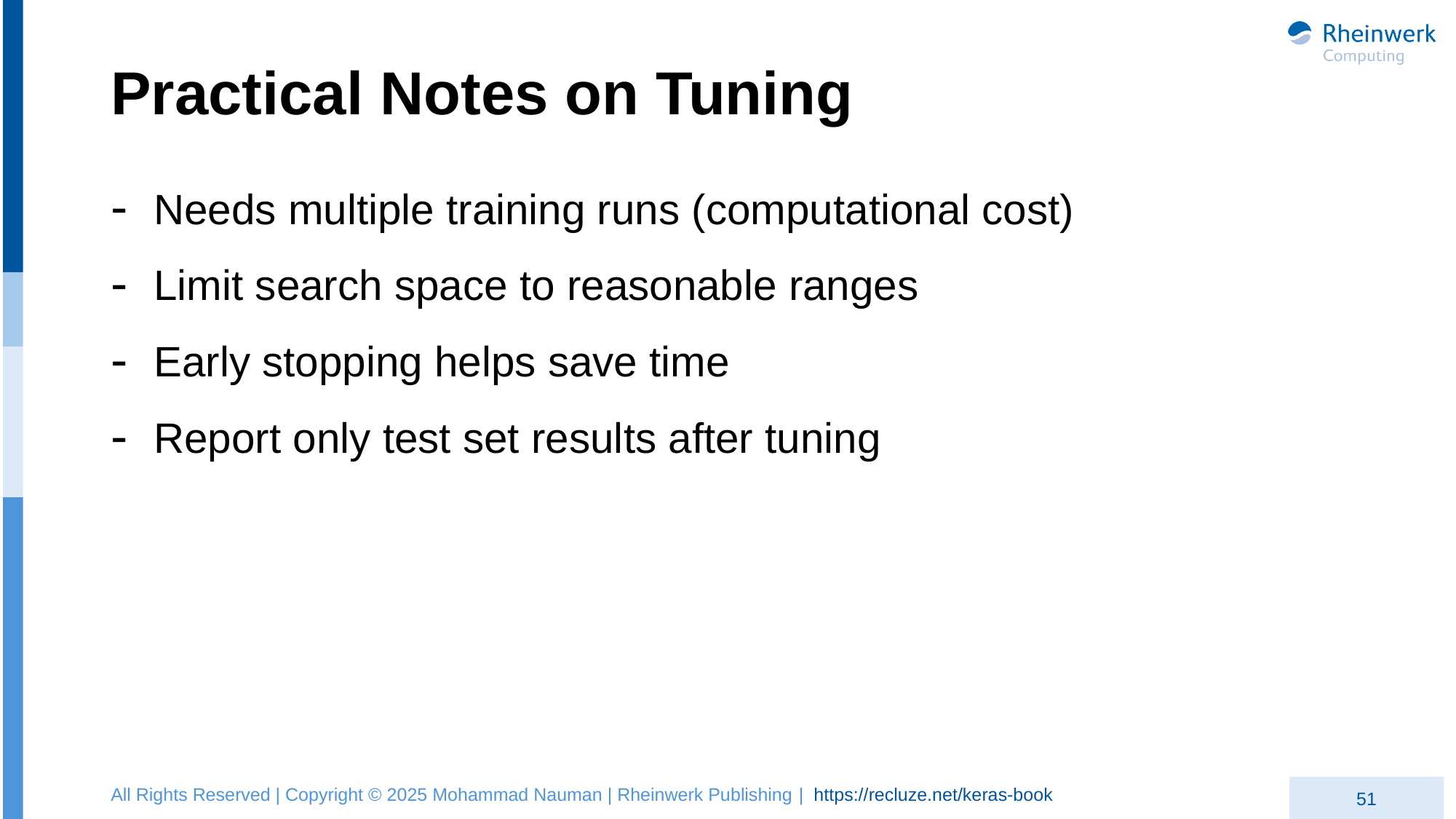

# Practical Notes on Tuning
Needs multiple training runs (computational cost)
Limit search space to reasonable ranges
Early stopping helps save time
Report only test set results after tuning